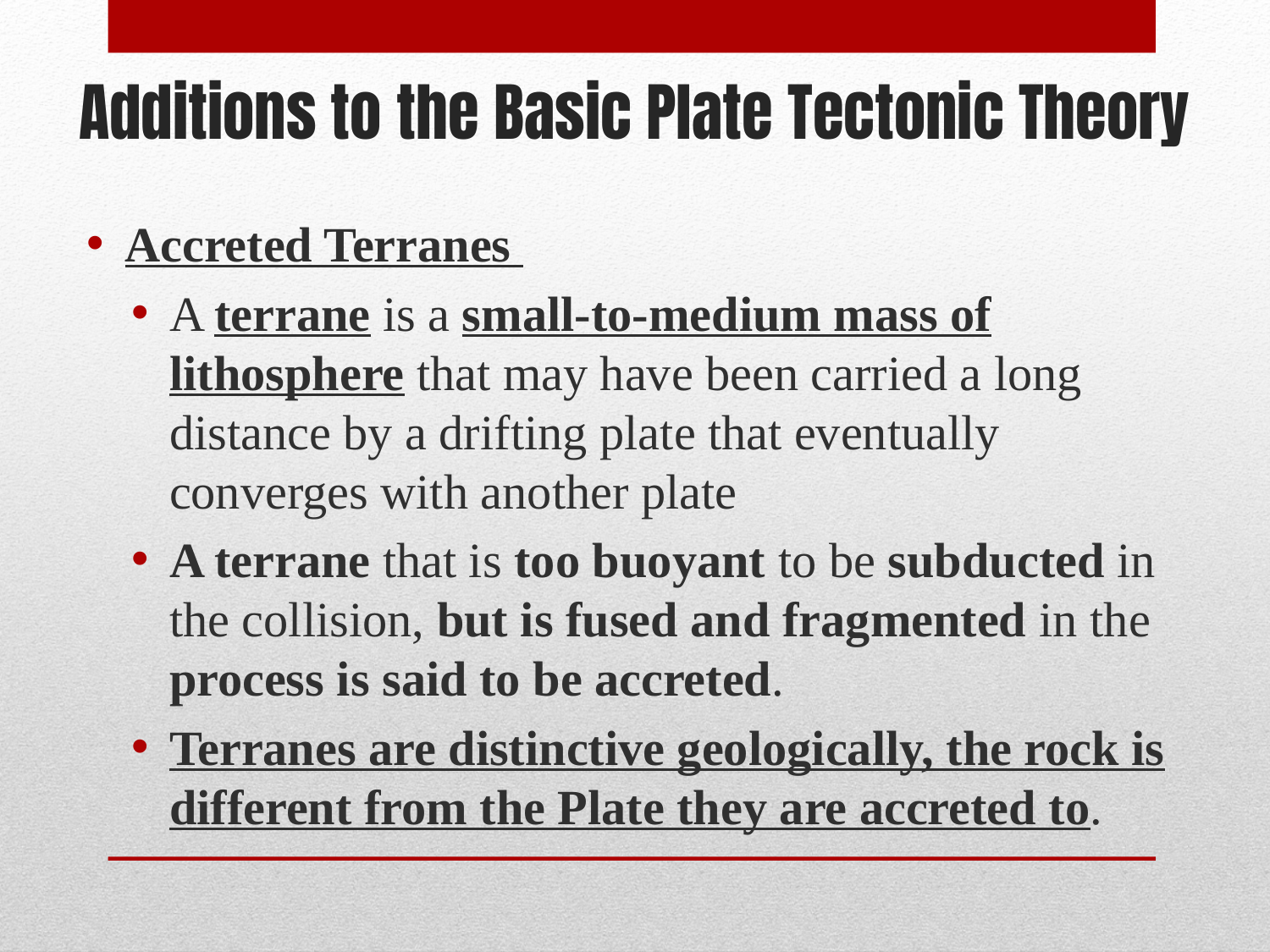

# Additions to the Basic Plate Tectonic Theory
Accreted Terranes
A terrane is a small-to-medium mass of lithosphere that may have been carried a long distance by a drifting plate that eventually converges with another plate
A terrane that is too buoyant to be subducted in the collision, but is fused and fragmented in the process is said to be accreted.
Terranes are distinctive geologically, the rock is different from the Plate they are accreted to.